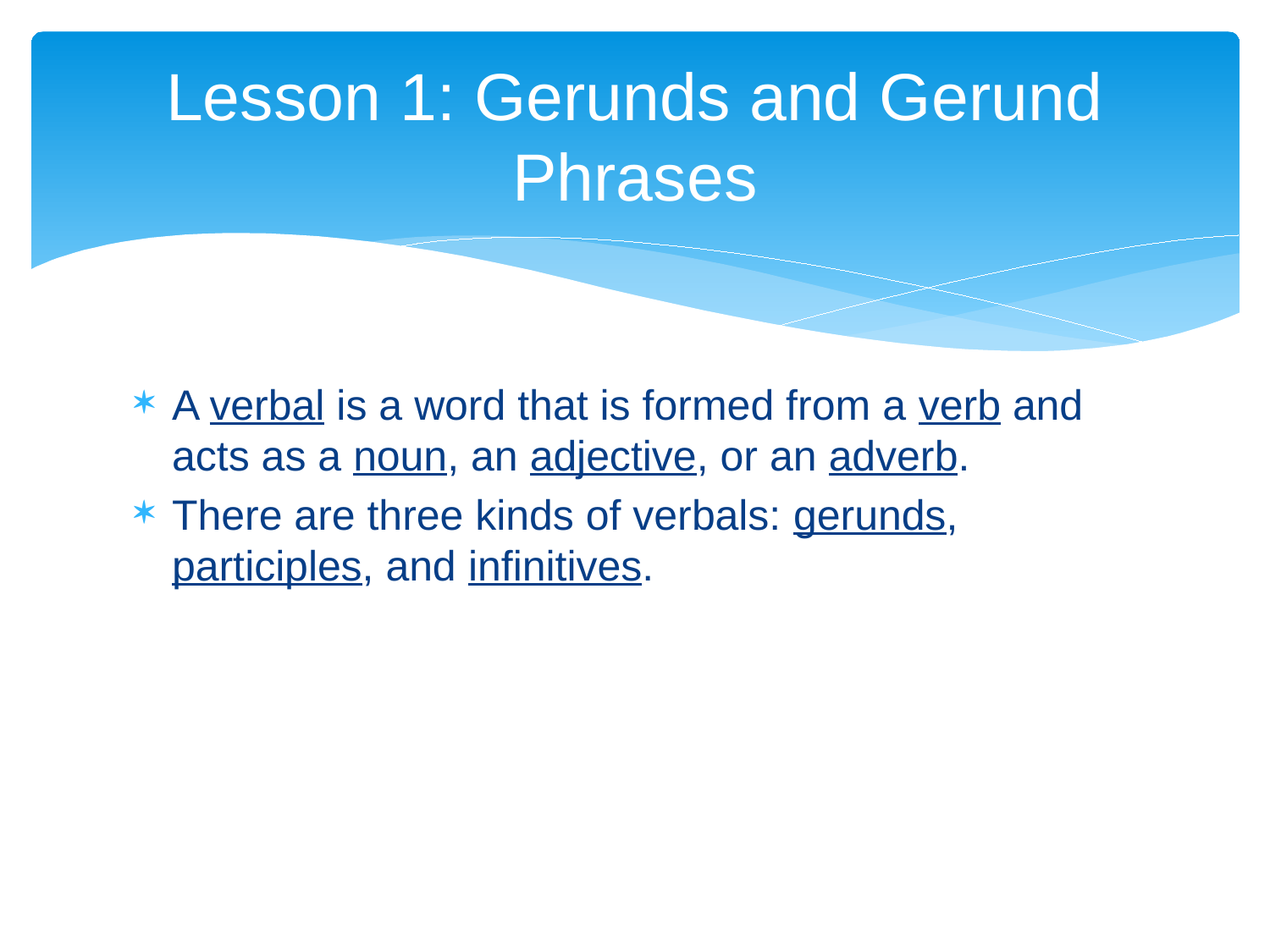

# Lesson 1: Gerunds and Gerund Phrases
A verbal is a word that is formed from a verb and acts as a noun, an adjective, or an adverb.
There are three kinds of verbals: gerunds, participles, and infinitives.